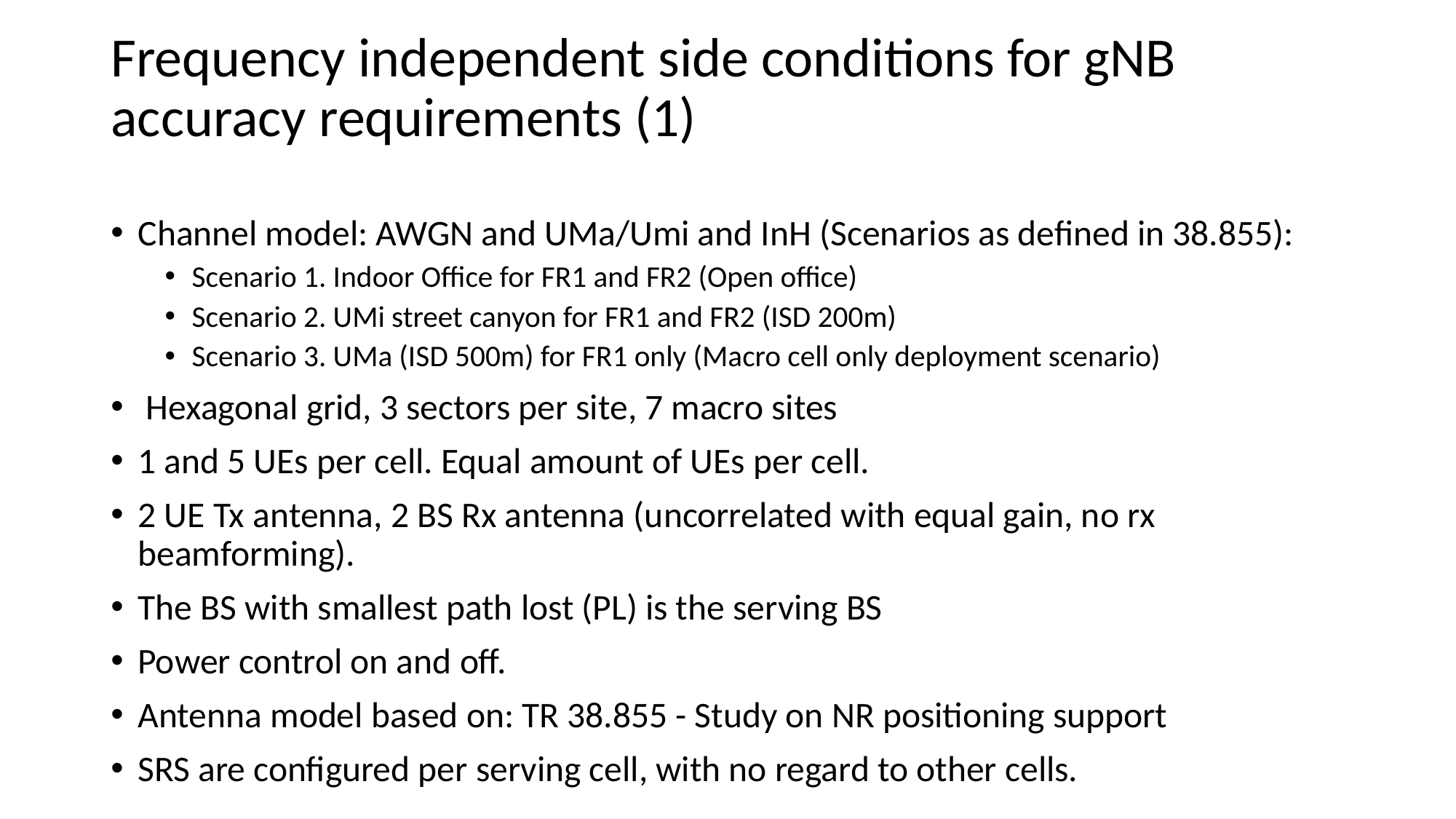

# Frequency independent side conditions for gNB accuracy requirements (1)
Channel model: AWGN and UMa/Umi and InH (Scenarios as defined in 38.855):
Scenario 1. Indoor Office for FR1 and FR2 (Open office)
Scenario 2. UMi street canyon for FR1 and FR2 (ISD 200m)
Scenario 3. UMa (ISD 500m) for FR1 only (Macro cell only deployment scenario)
 Hexagonal grid, 3 sectors per site, 7 macro sites
1 and 5 UEs per cell. Equal amount of UEs per cell.
2 UE Tx antenna, 2 BS Rx antenna (uncorrelated with equal gain, no rx beamforming).
The BS with smallest path lost (PL) is the serving BS
Power control on and off.
Antenna model based on: TR 38.855 - Study on NR positioning support
SRS are configured per serving cell, with no regard to other cells.